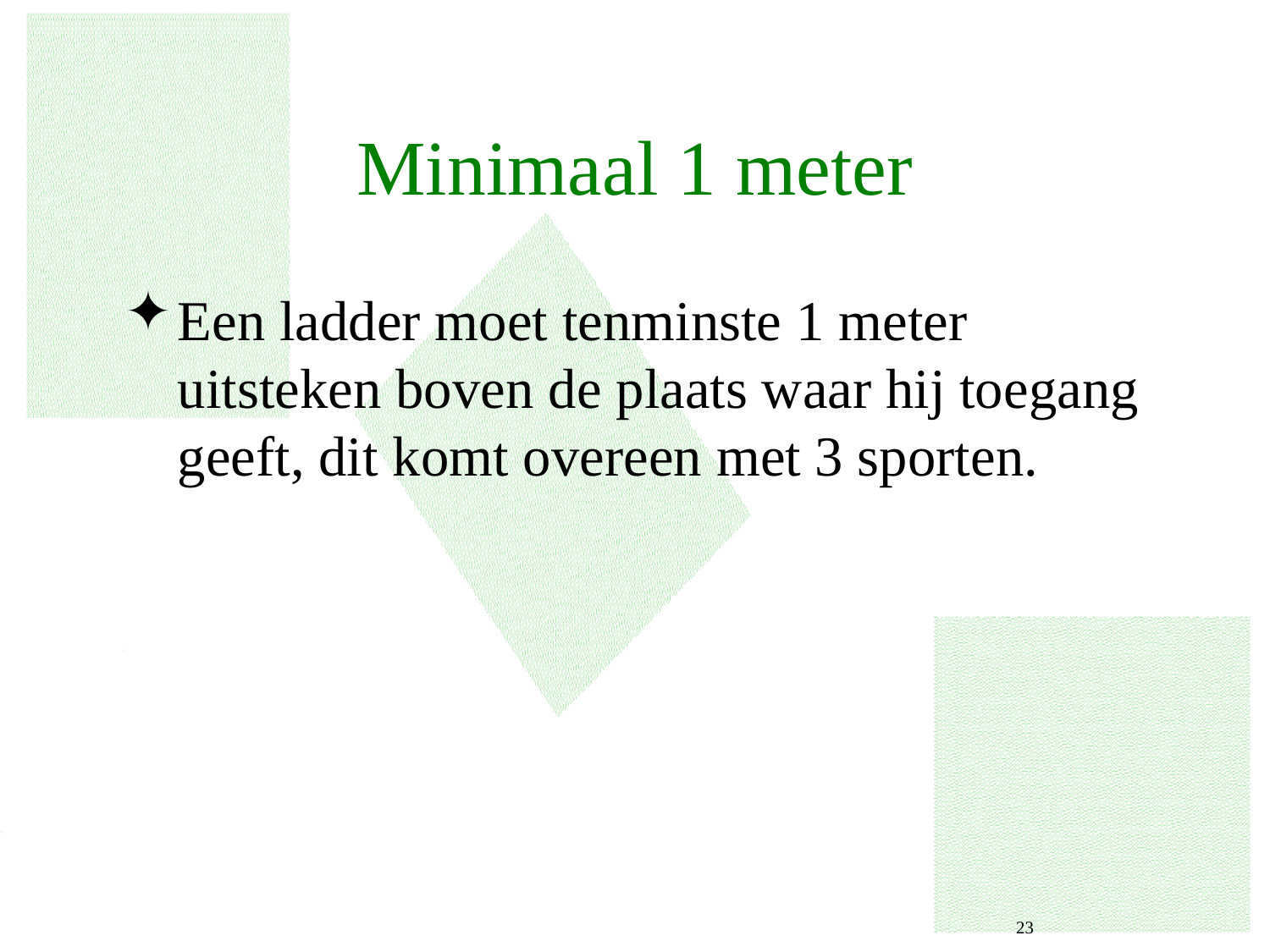

# Minimaal 1 meter
Een ladder moet tenminste 1 meter uitsteken boven de plaats waar hij toegang geeft, dit komt overeen met 3 sporten.

                     23